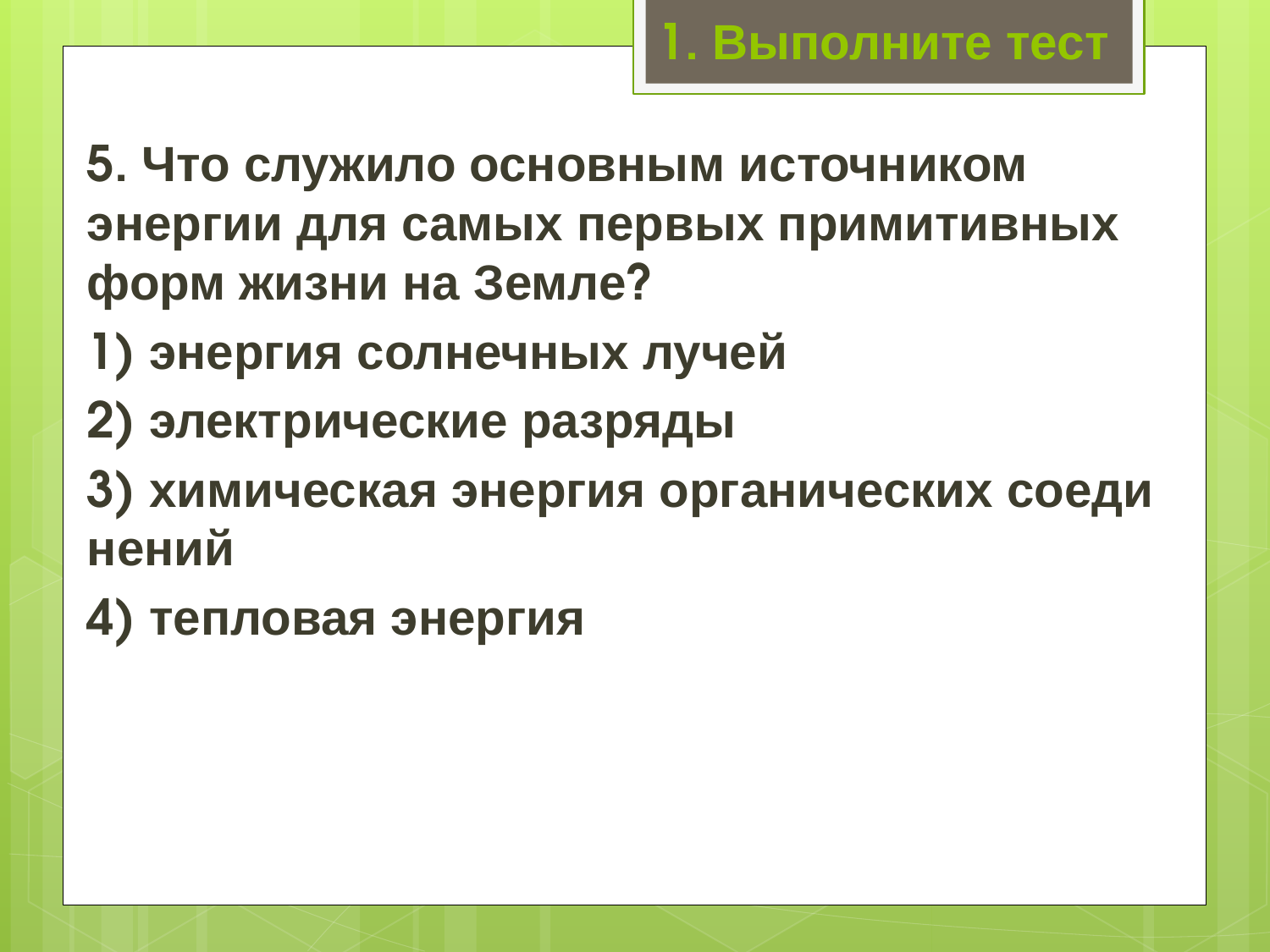

# 1. Выполните тест
5. Что служило основным источником энергии для самых первых примитивных форм жизни на Зем­ле?
1) энергия солнечных лучей
2) электрические разряды
3) химическая энергия органических соеди­нений
4) тепловая энергия